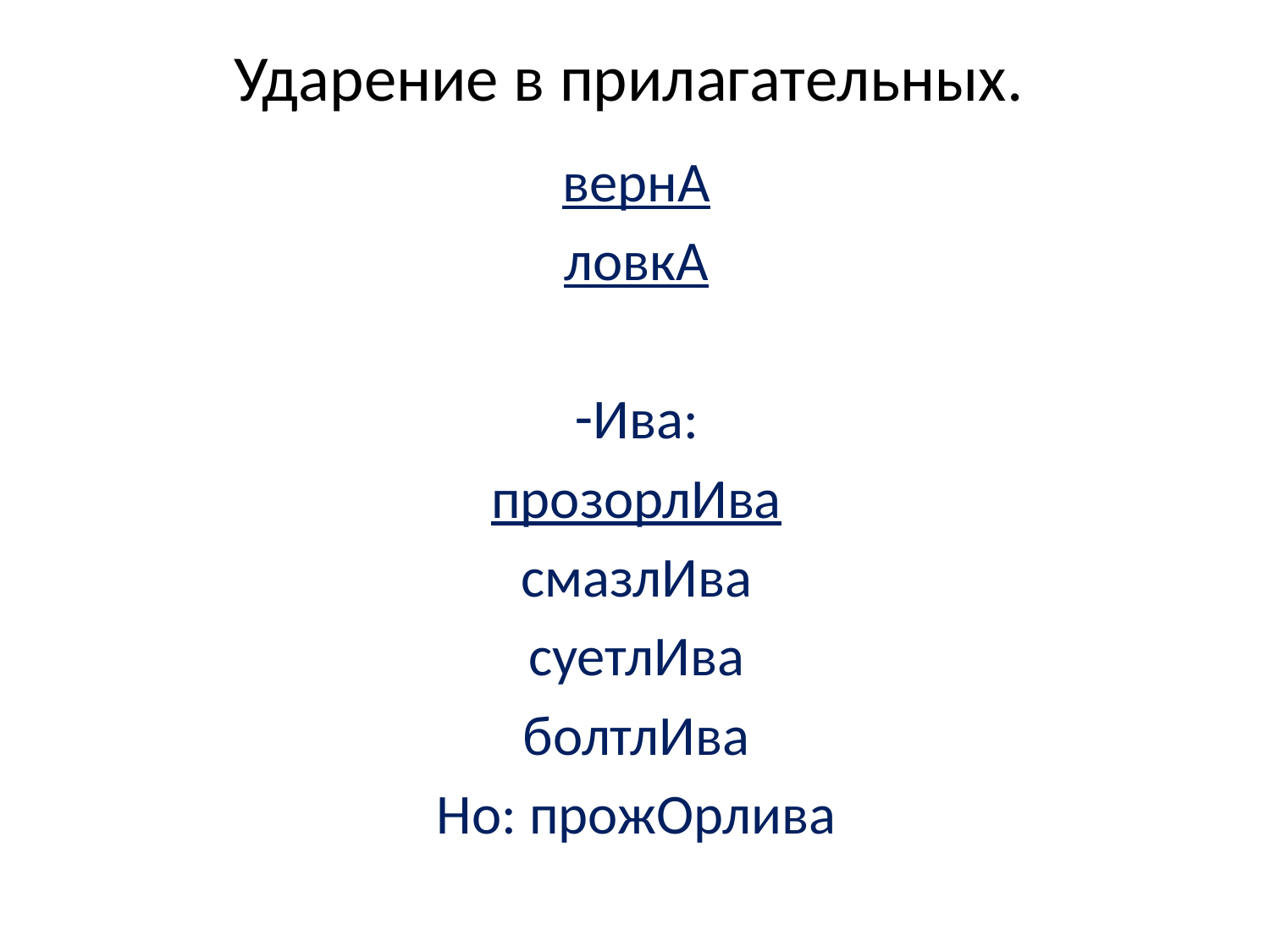

# Ударение в прилагательных.
вернА
ловкА

Ива:
прозорлИва
смазлИва
суетлИва
болтлИва
Но: прожОрлива